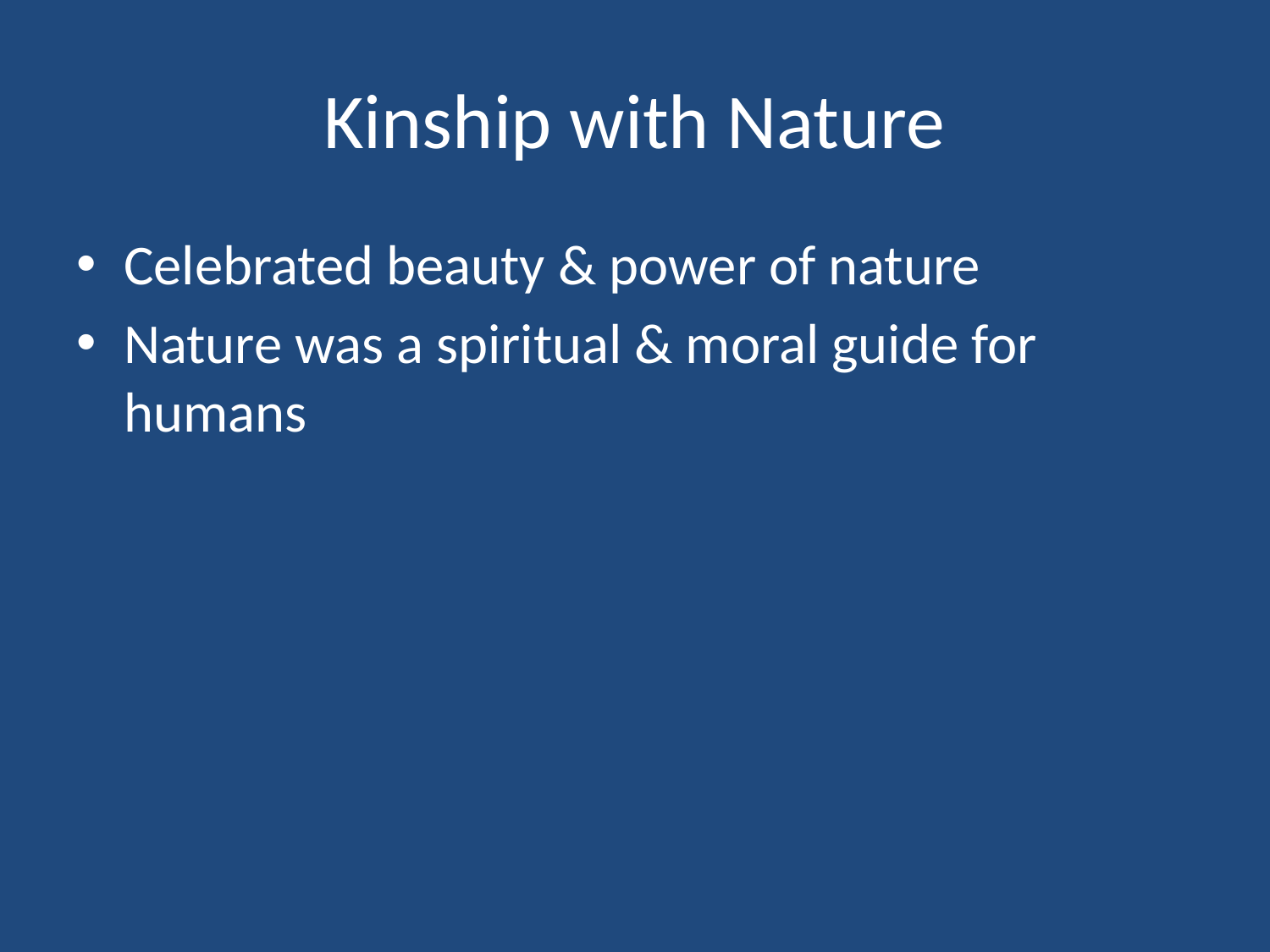

# Kinship with Nature
Celebrated beauty & power of nature
Nature was a spiritual & moral guide for humans